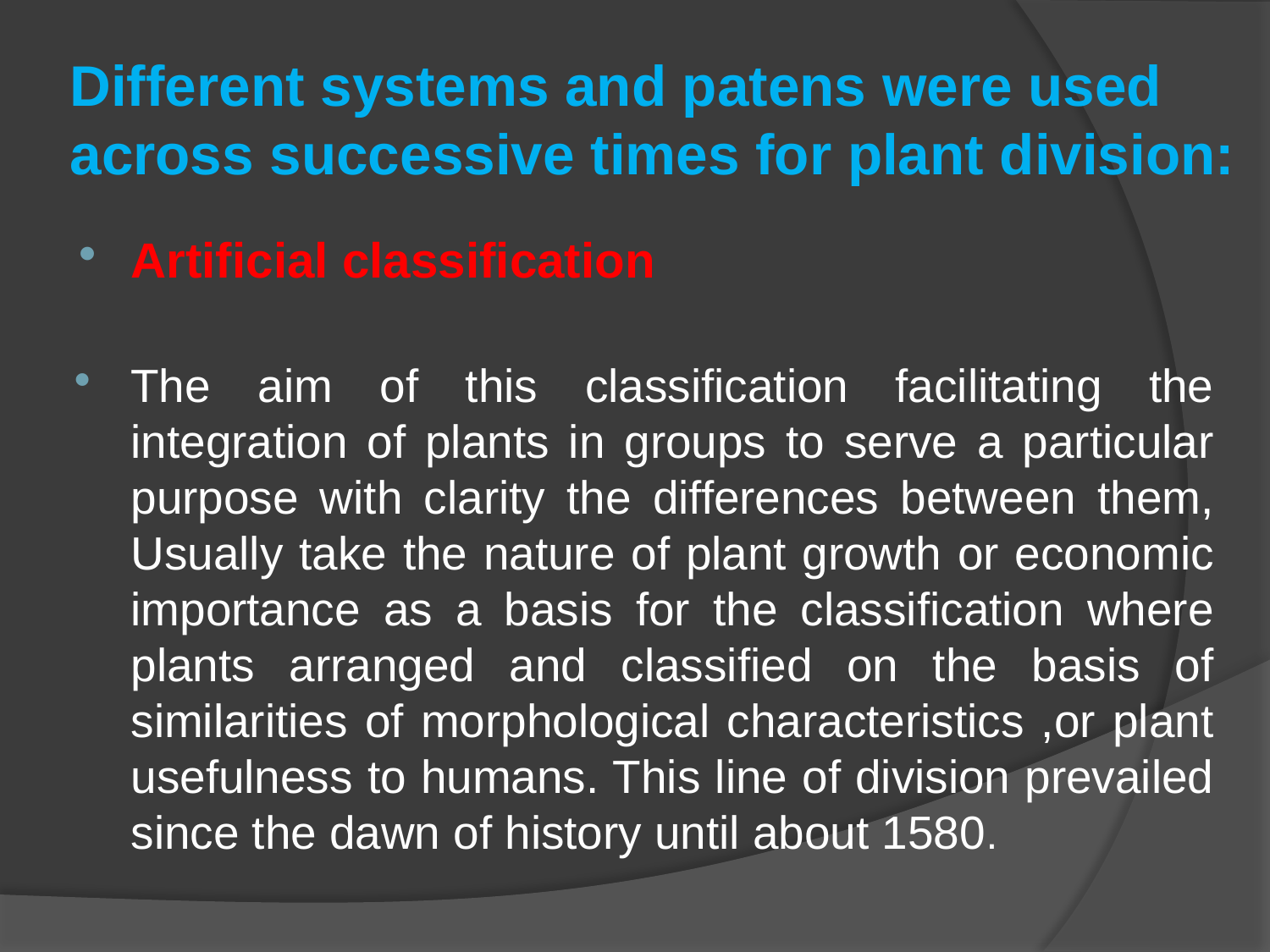

# Different systems and patens were used across successive times for plant division:
Artificial classification

The aim of this classification facilitating the integration of plants in groups to serve a particular purpose with clarity the differences between them, Usually take the nature of plant growth or economic importance as a basis for the classification where plants arranged and classified on the basis of similarities of morphological characteristics ,or plant usefulness to humans. This line of division prevailed since the dawn of history until about 1580.